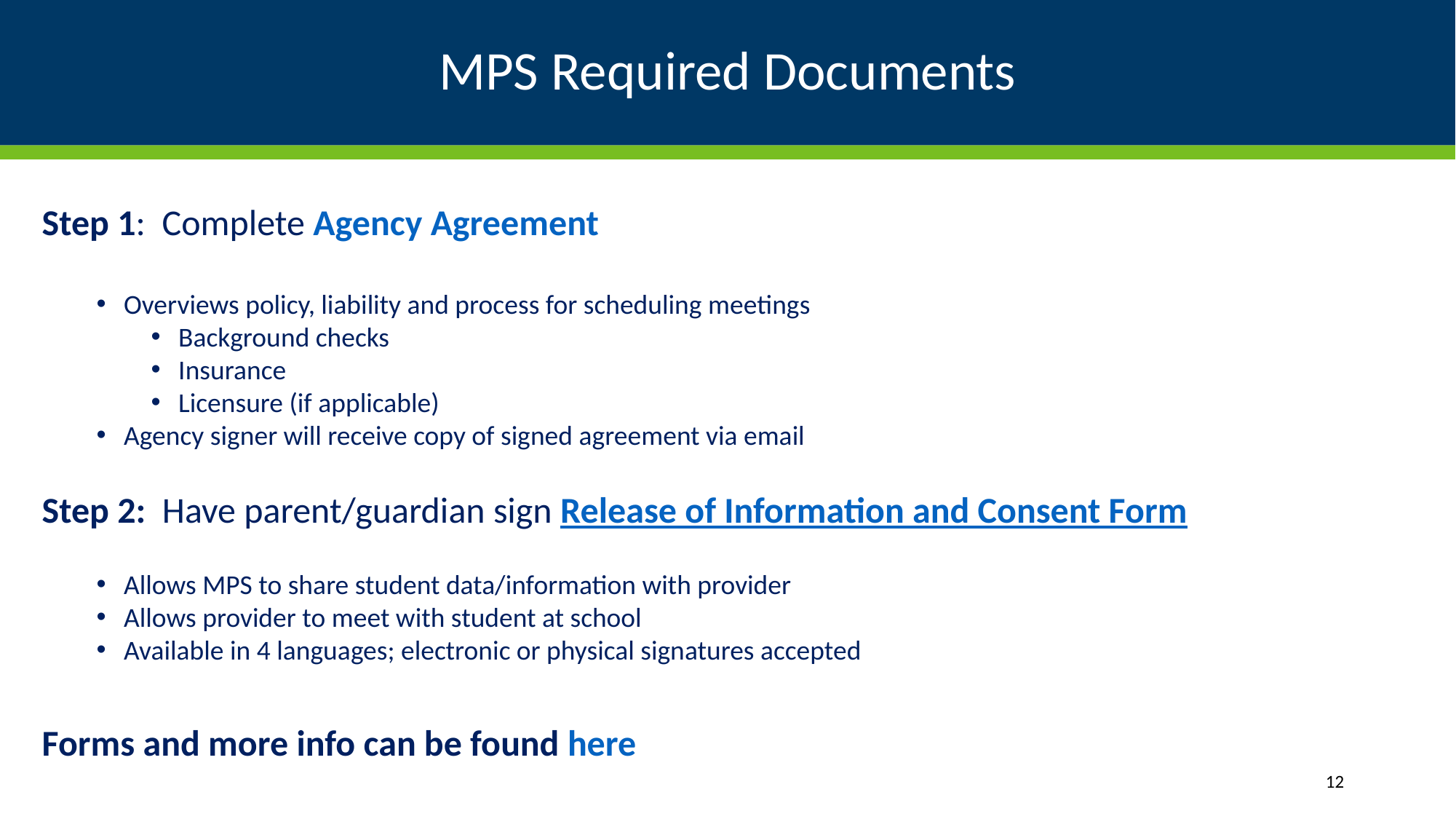

# MPS Required Documents
Step 1:  Complete Agency Agreement

Overviews policy, liability and process for scheduling meetings
Background checks
Insurance
Licensure (if applicable)
Agency signer will receive copy of signed agreement via email

Step 2:  Have parent/guardian sign Release of Information and Consent Form

Allows MPS to share student data/information with provider
Allows provider to meet with student at school
Available in 4 languages; electronic or physical signatures accepted

Forms and more info can be found here

12